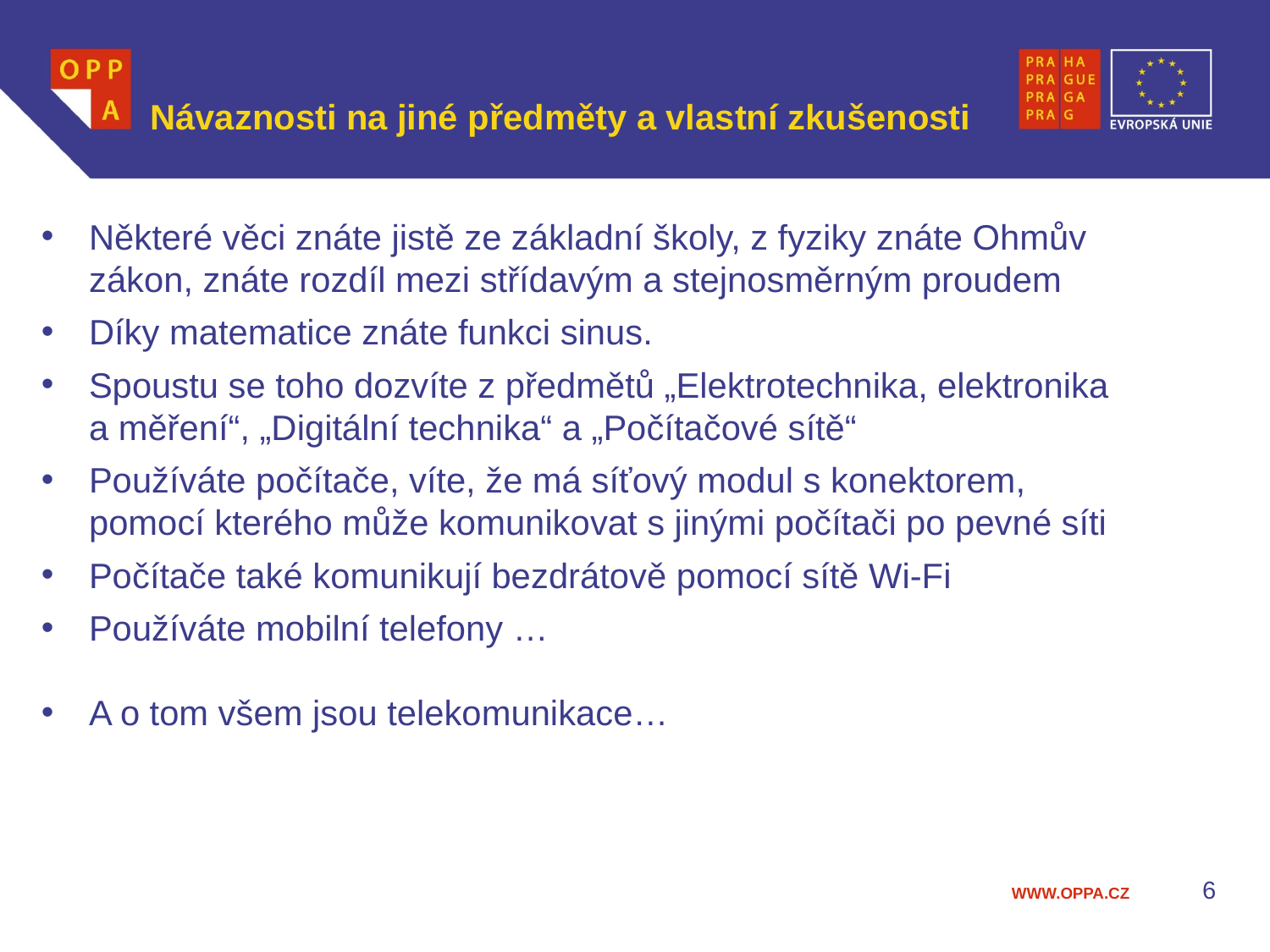

# Návaznosti na jiné předměty a vlastní zkušenosti
Některé věci znáte jistě ze základní školy, z fyziky znáte Ohmův zákon, znáte rozdíl mezi střídavým a stejnosměrným proudem
Díky matematice znáte funkci sinus.
Spoustu se toho dozvíte z předmětů „Elektrotechnika, elektronika a měření“, „Digitální technika“ a „Počítačové sítě“
Používáte počítače, víte, že má síťový modul s konektorem, pomocí kterého může komunikovat s jinými počítači po pevné síti
Počítače také komunikují bezdrátově pomocí sítě Wi-Fi
Používáte mobilní telefony …

A o tom všem jsou telekomunikace…
6